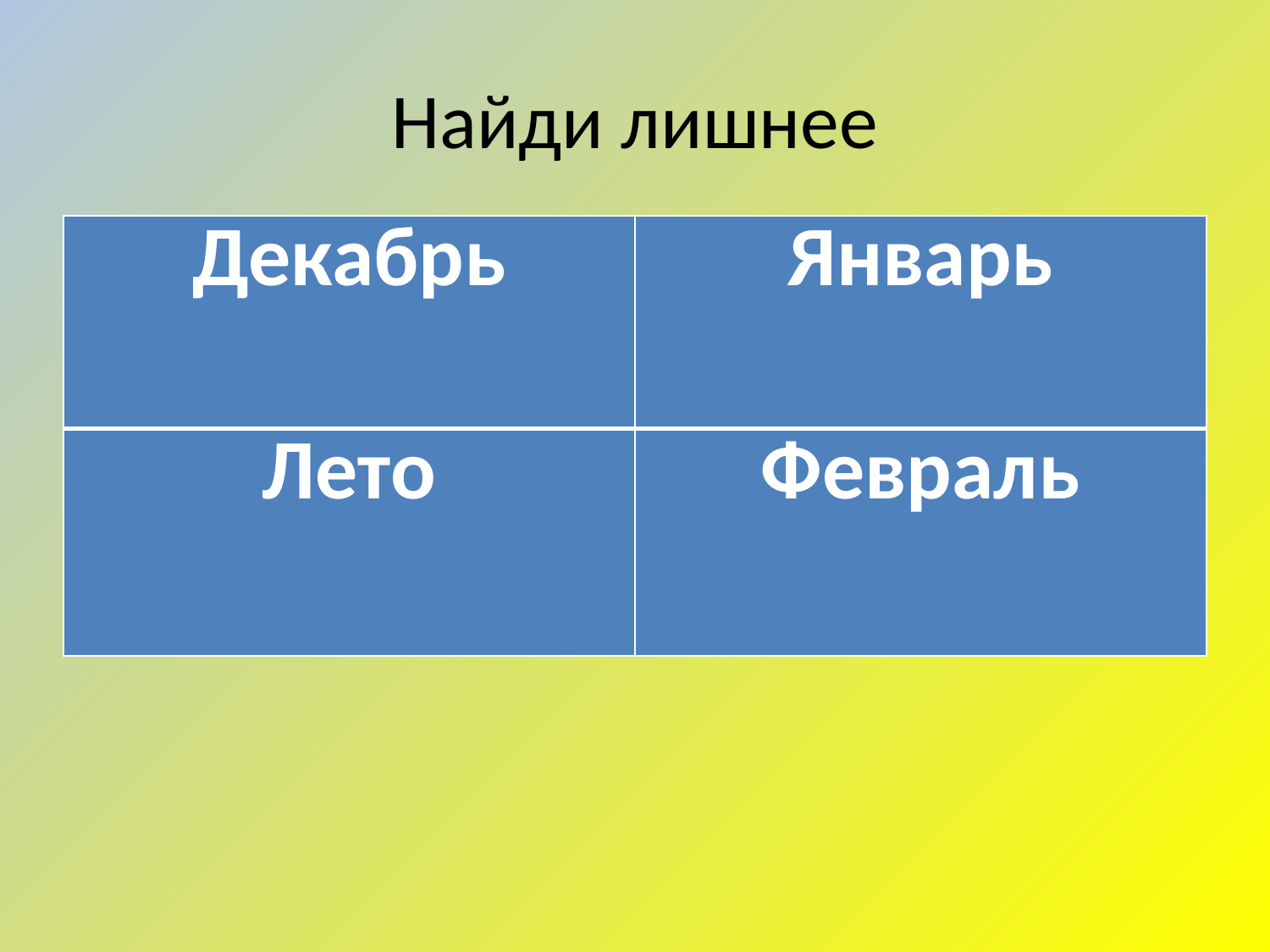

# Найди лишнее
| Декабрь | Январь |
| --- | --- |
| Лето | Февраль |